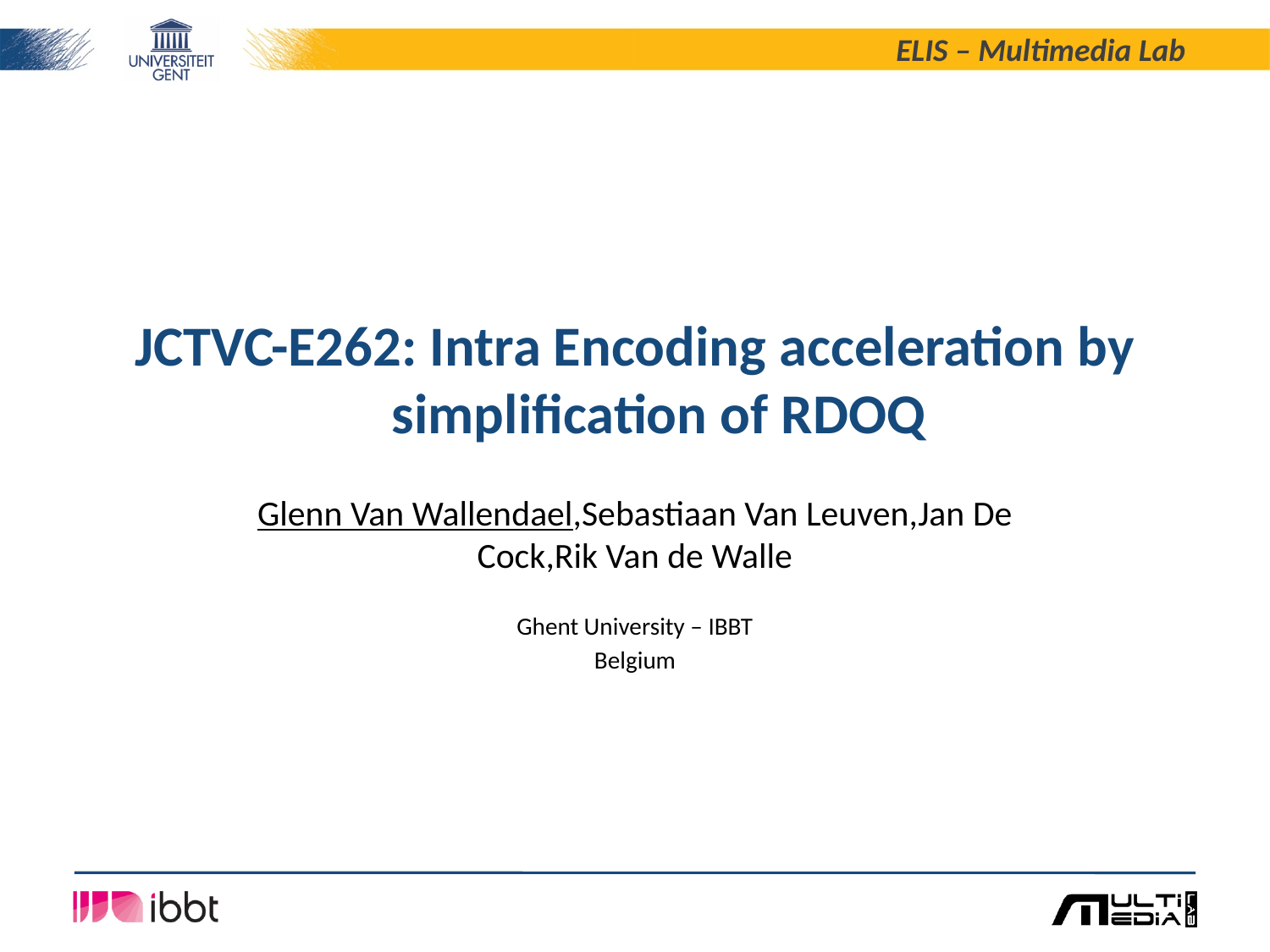

JCTVC-E262: Intra Encoding acceleration by simplification of RDOQ
Glenn Van Wallendael,Sebastiaan Van Leuven,Jan De Cock,Rik Van de Walle
Ghent University – IBBT
Belgium